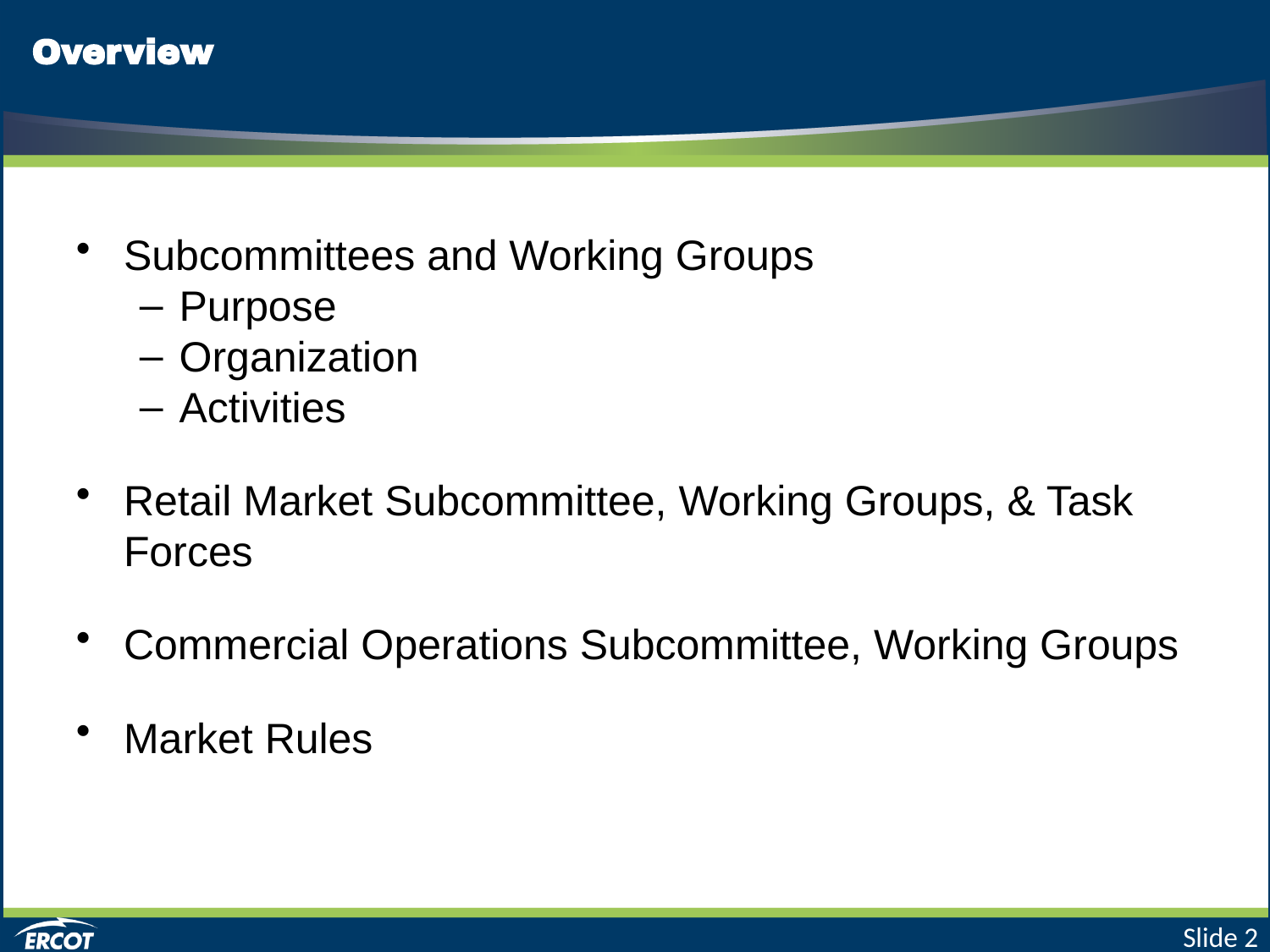

Overview
Subcommittees and Working Groups
Purpose
Organization
Activities

Retail Market Subcommittee, Working Groups, & Task Forces

Commercial Operations Subcommittee, Working Groups

Market Rules